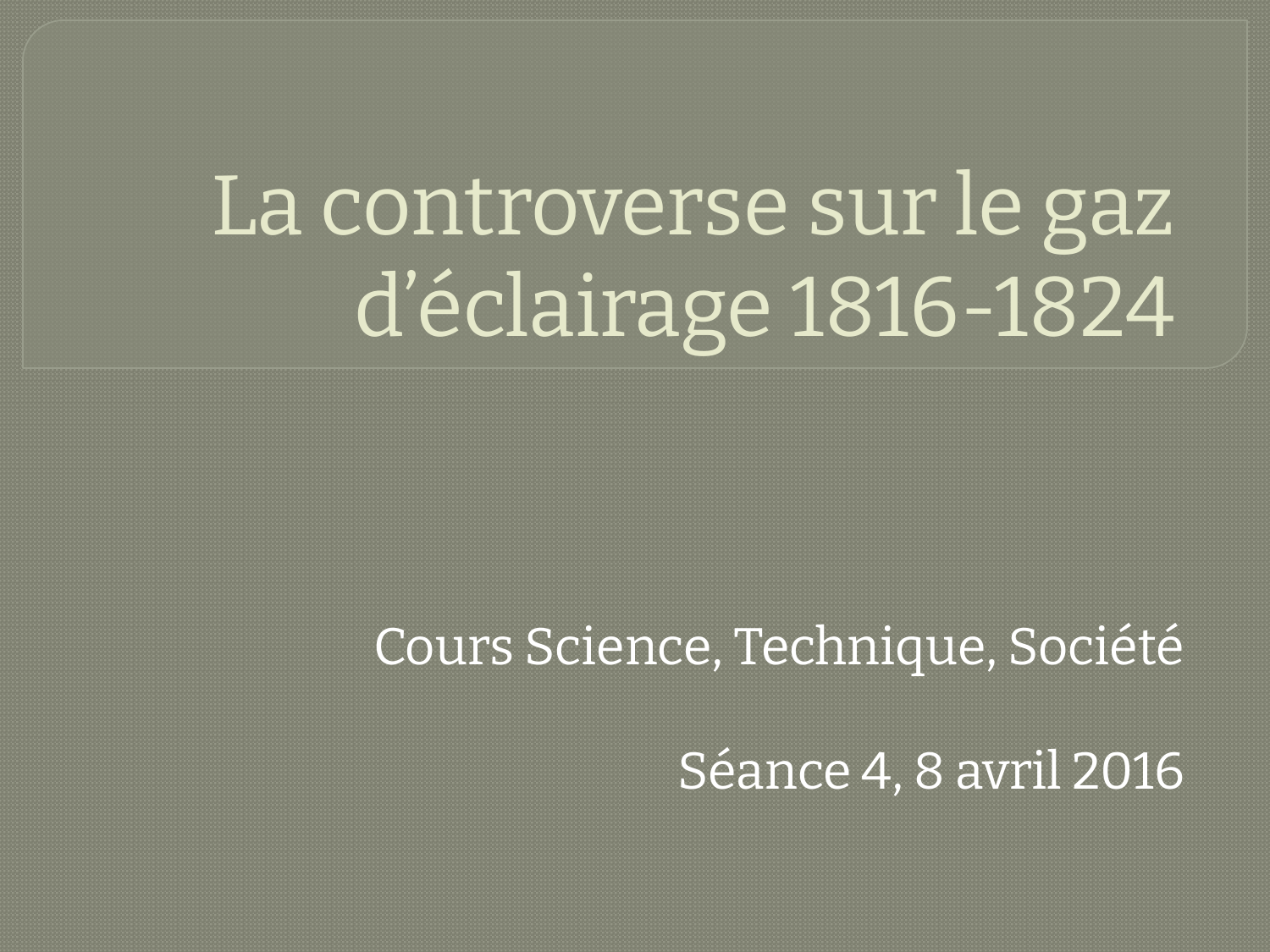

# La controverse sur le gaz d’éclairage 1816-1824
Cours Science, Technique, Société

Séance 4, 8 avril 2016